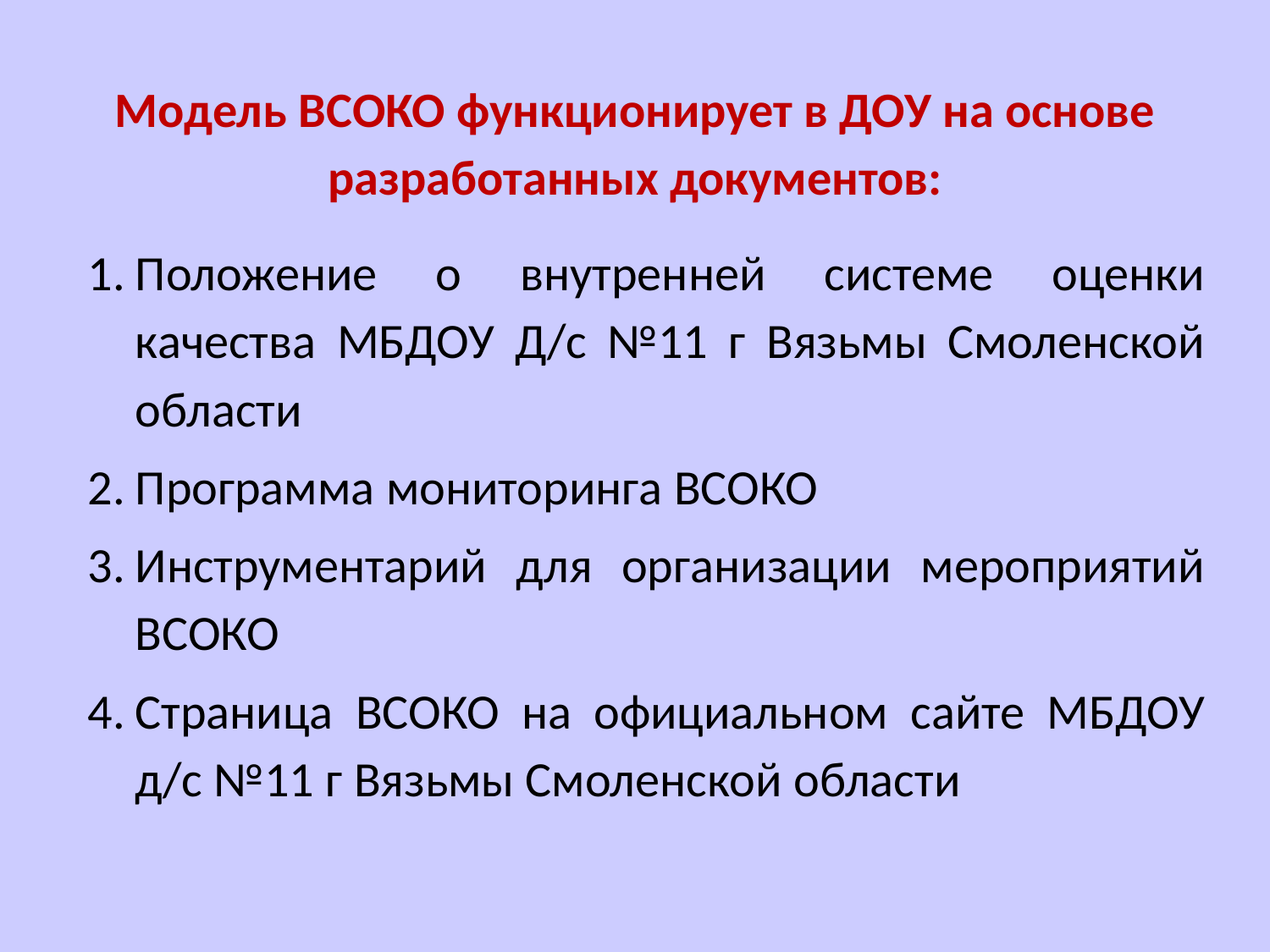

# Модель ВСОКО функционирует в ДОУ на основе разработанных документов:
Положение о внутренней системе оценки качества МБДОУ Д/с №11 г Вязьмы Смоленской области
Программа мониторинга ВСОКО
Инструментарий для организации мероприятий ВСОКО
Страница ВСОКО на официальном сайте МБДОУ д/с №11 г Вязьмы Смоленской области